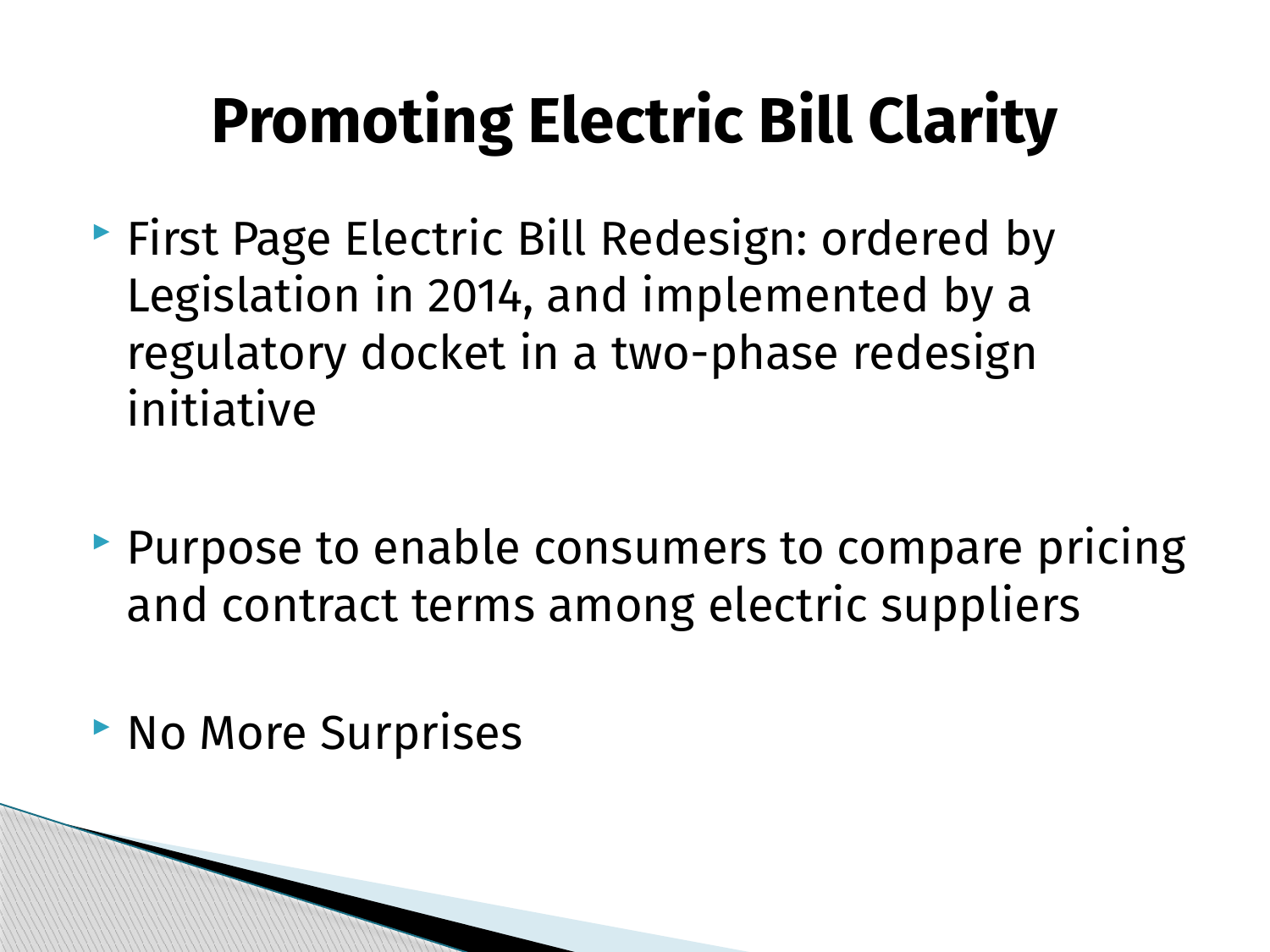

# Promoting Electric Bill Clarity
First Page Electric Bill Redesign: ordered by Legislation in 2014, and implemented by a regulatory docket in a two-phase redesign initiative

Purpose to enable consumers to compare pricing and contract terms among electric suppliers

No More Surprises